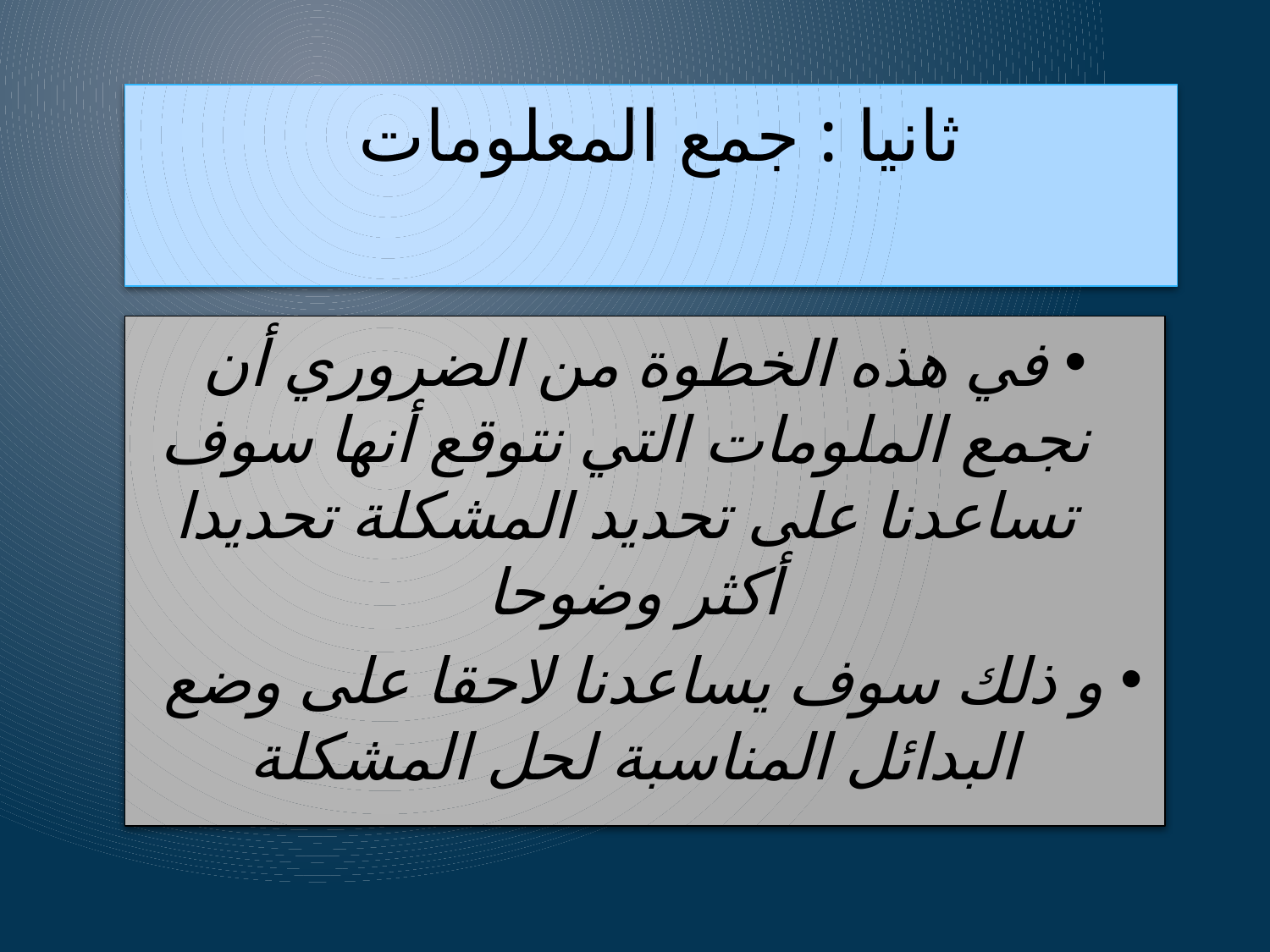

# ثانيا : جمع المعلومات
في هذه الخطوة من الضروري أن نجمع الملومات التي نتوقع أنها سوف تساعدنا على تحديد المشكلة تحديدا أكثر وضوحا
و ذلك سوف يساعدنا لاحقا على وضع  البدائل المناسبة لحل المشكلة